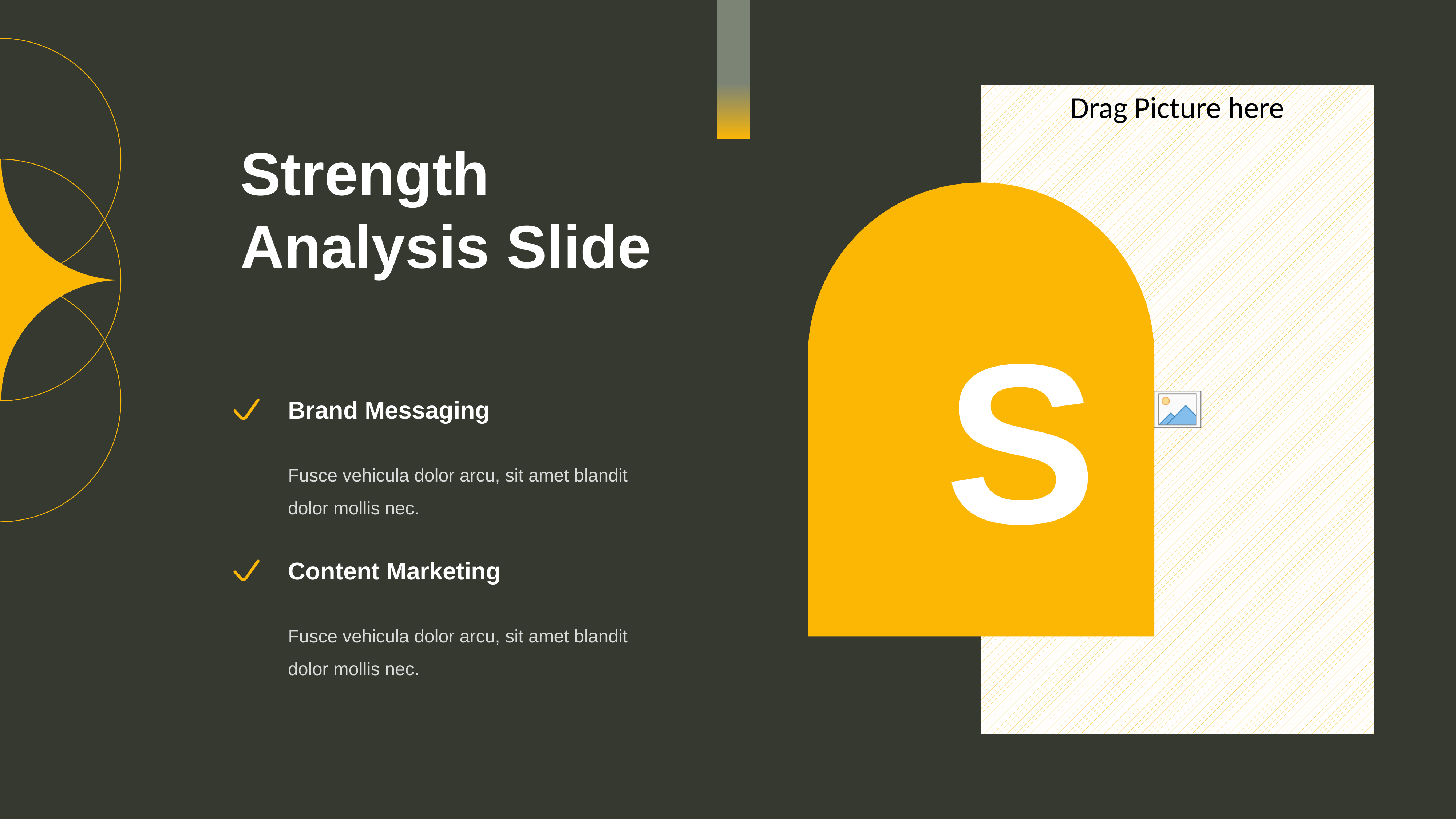

Strength Analysis Slide

S
Brand Messaging

Fusce vehicula dolor arcu, sit amet blandit dolor mollis nec.

Content Marketing

Fusce vehicula dolor arcu, sit amet blandit dolor mollis nec.